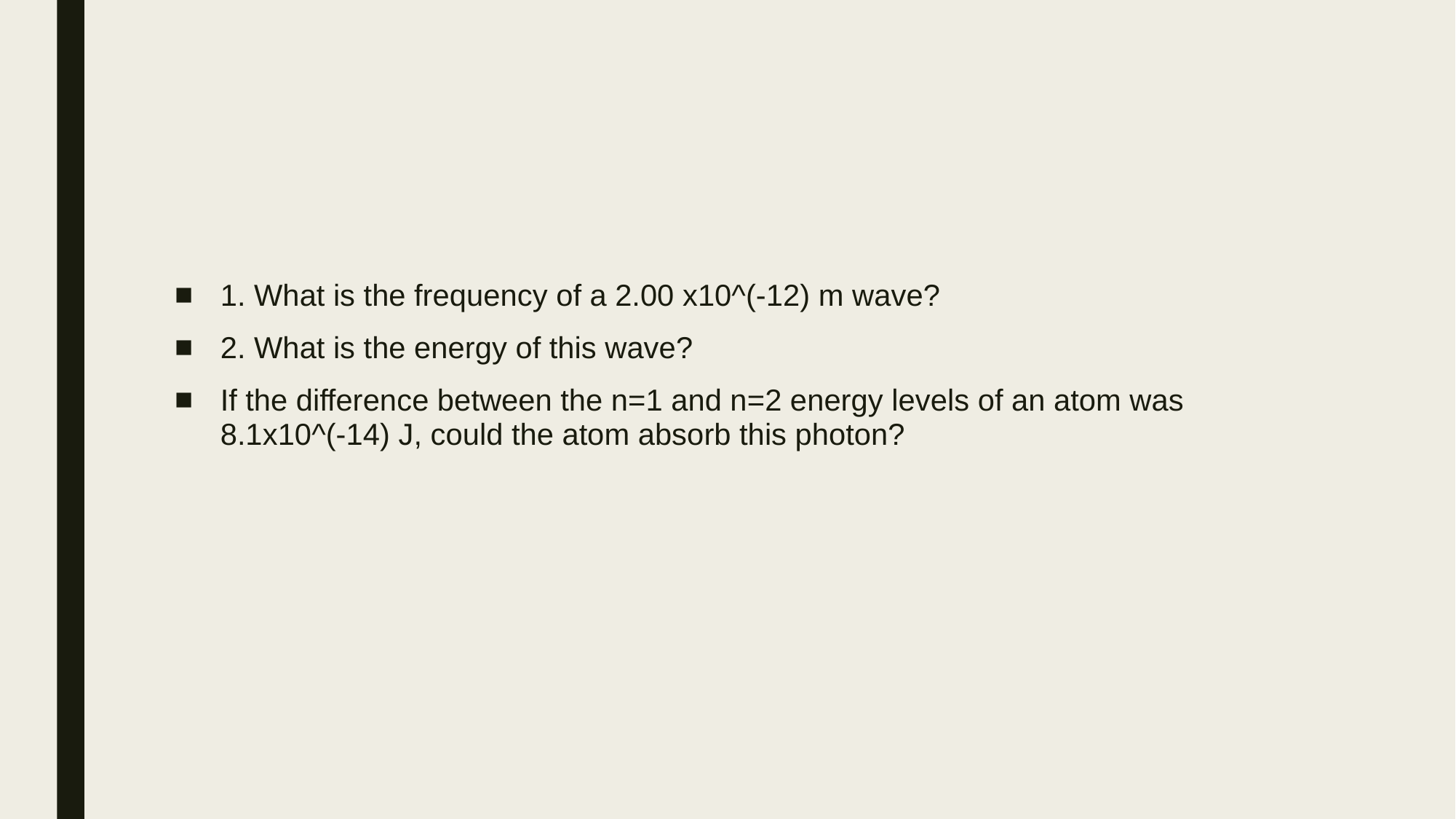

#
1. What is the frequency of a 2.00 x10^(-12) m wave?
2. What is the energy of this wave?
If the difference between the n=1 and n=2 energy levels of an atom was 8.1x10^(-14) J, could the atom absorb this photon?